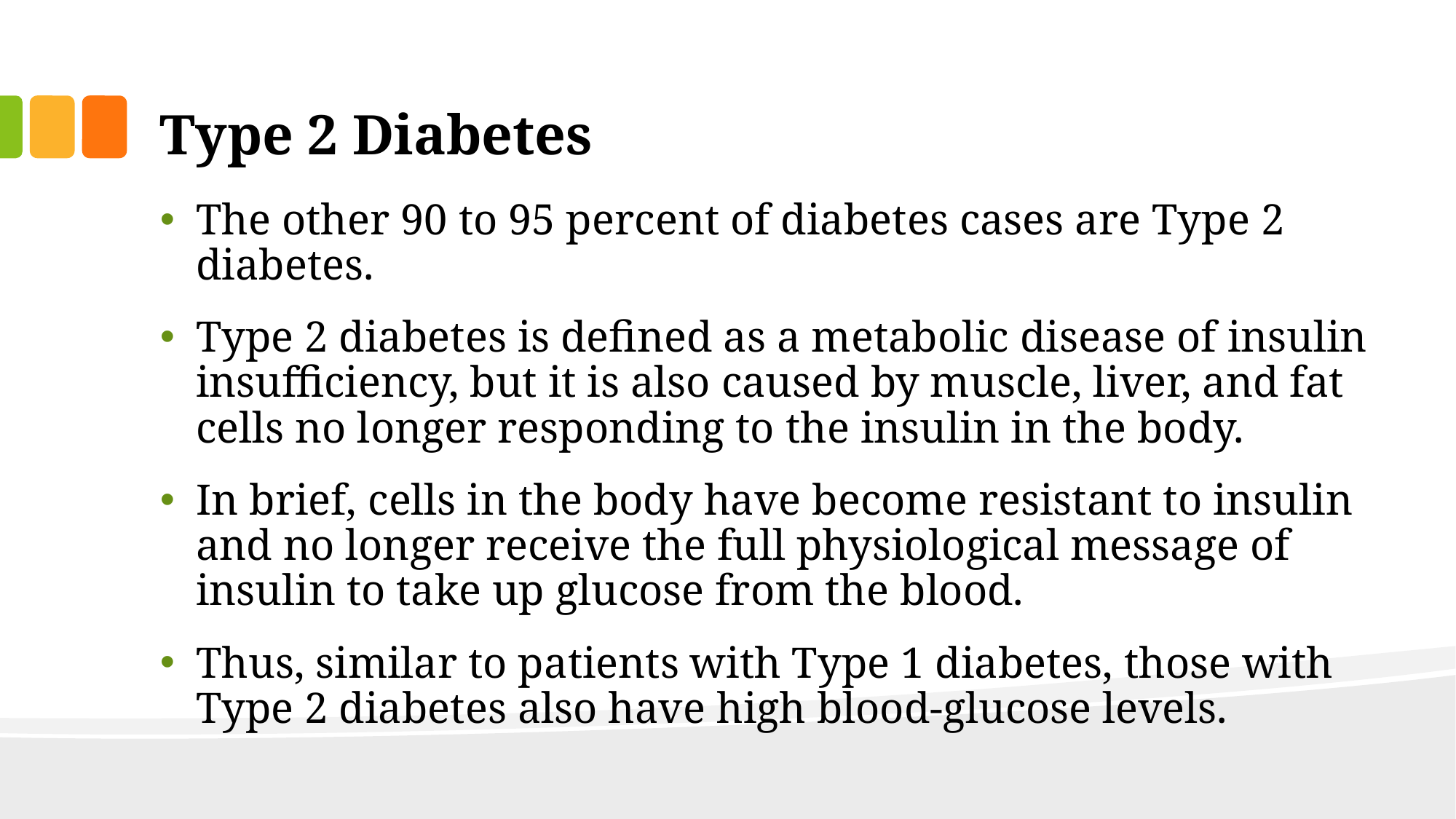

# Type 2 Diabetes
The other 90 to 95 percent of diabetes cases are Type 2 diabetes.
Type 2 diabetes is defined as a metabolic disease of insulin insufficiency, but it is also caused by muscle, liver, and fat cells no longer responding to the insulin in the body.
In brief, cells in the body have become resistant to insulin and no longer receive the full physiological message of insulin to take up glucose from the blood.
Thus, similar to patients with Type 1 diabetes, those with Type 2 diabetes also have high blood-glucose levels.